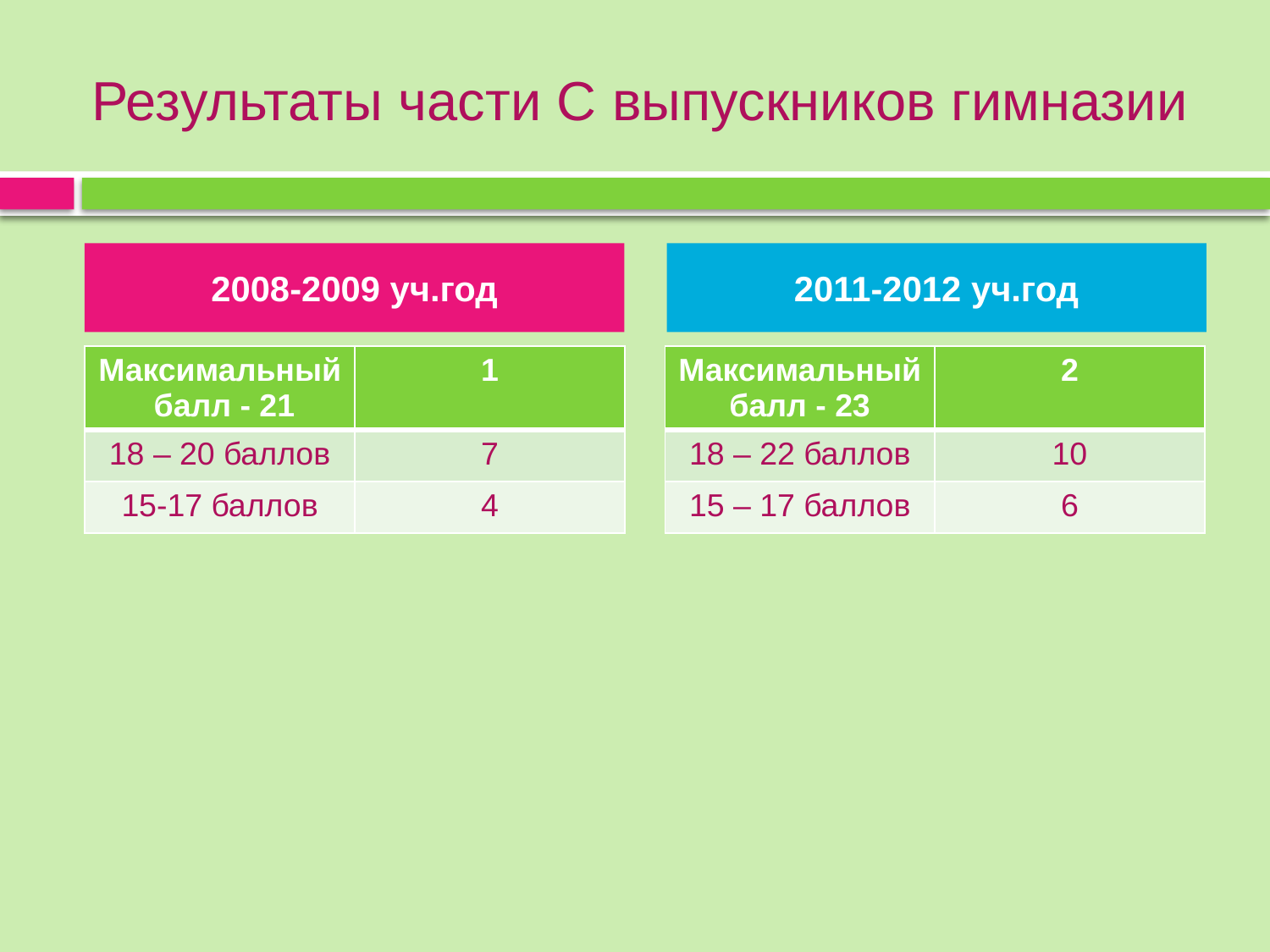

# Результаты части С выпускников гимназии
2008-2009 уч.год
2011-2012 уч.год
| Максимальный балл - 21 | 1 |
| --- | --- |
| 18 – 20 баллов | 7 |
| 15-17 баллов | 4 |
| Максимальный балл - 23 | 2 |
| --- | --- |
| 18 – 22 баллов | 10 |
| 15 – 17 баллов | 6 |